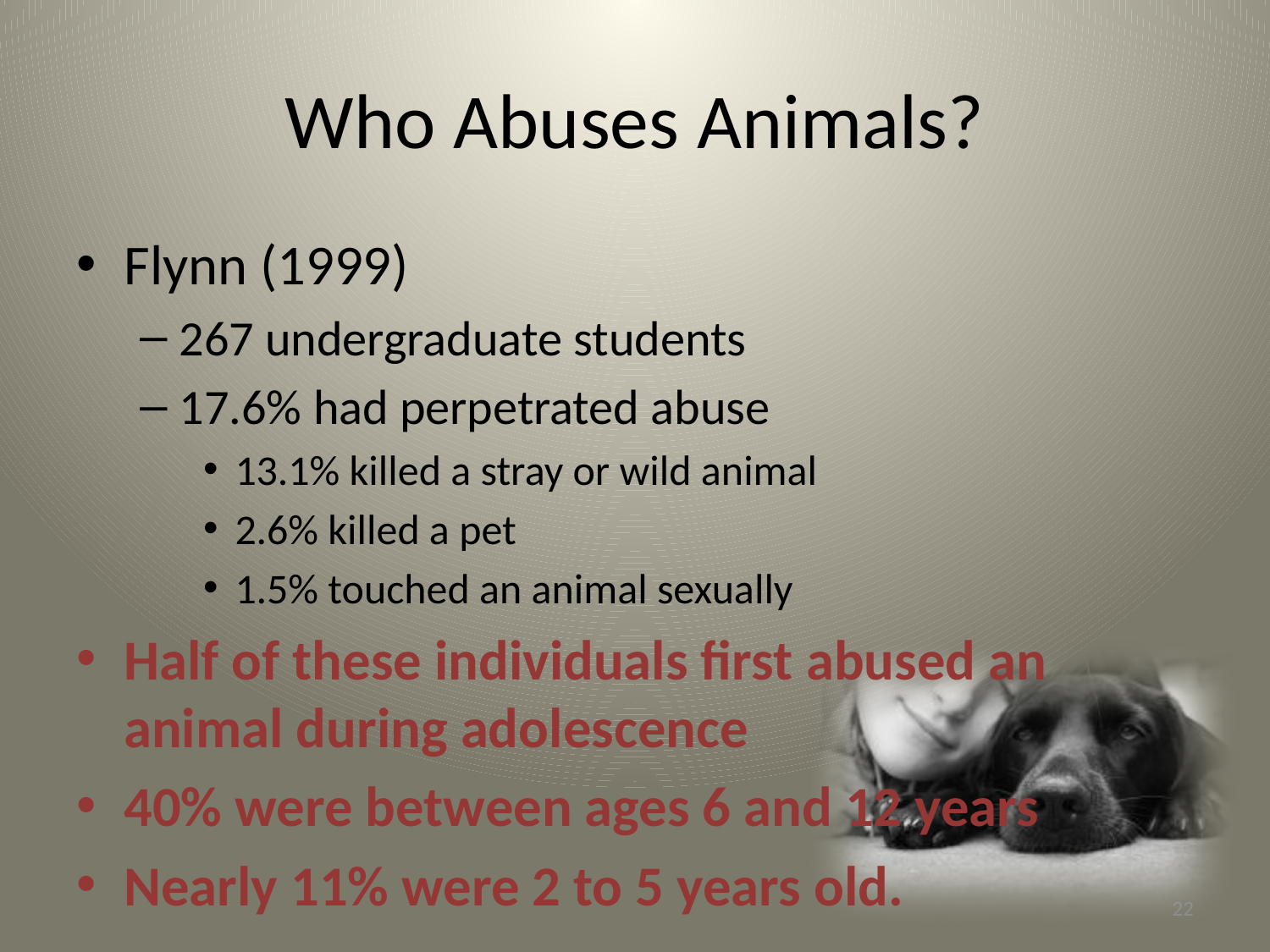

# Who Abuses Animals?
Flynn (1999)
267 undergraduate students
17.6% had perpetrated abuse
13.1% killed a stray or wild animal
2.6% killed a pet
1.5% touched an animal sexually
Half of these individuals first abused an animal during adolescence
40% were between ages 6 and 12 years
Nearly 11% were 2 to 5 years old.
22